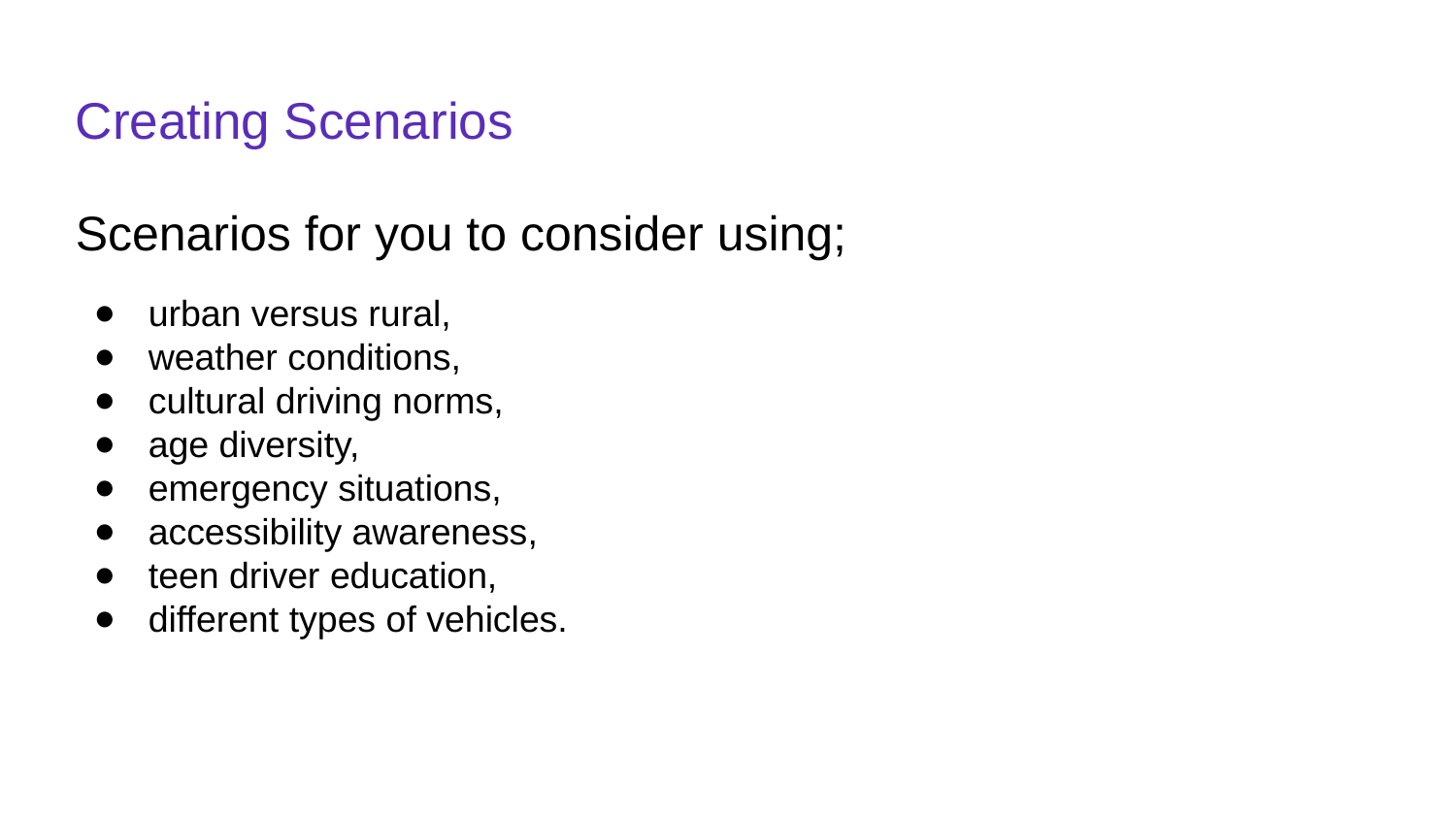

# Creating Scenarios
Scenarios for you to consider using;

urban versus rural,
weather conditions,
cultural driving norms,
age diversity,
emergency situations,
accessibility awareness,
teen driver education,
different types of vehicles.